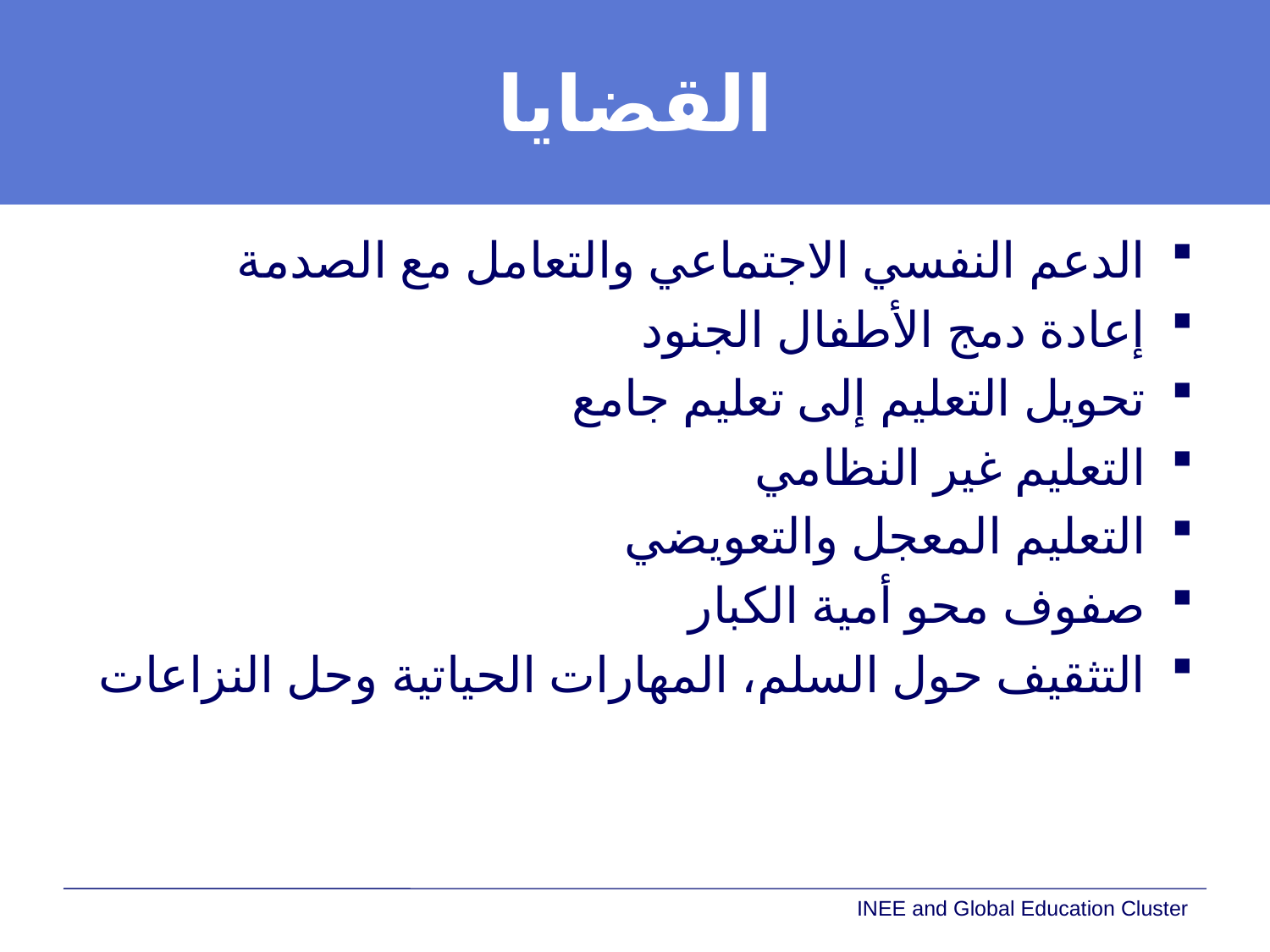

# القضايا
الدعم النفسي الاجتماعي والتعامل مع الصدمة
إعادة دمج الأطفال الجنود
تحويل التعليم إلى تعليم جامع
التعليم غير النظامي
التعليم المعجل والتعويضي
صفوف محو أمية الكبار
التثقيف حول السلم، المهارات الحياتية وحل النزاعات

INEE and Global Education Cluster